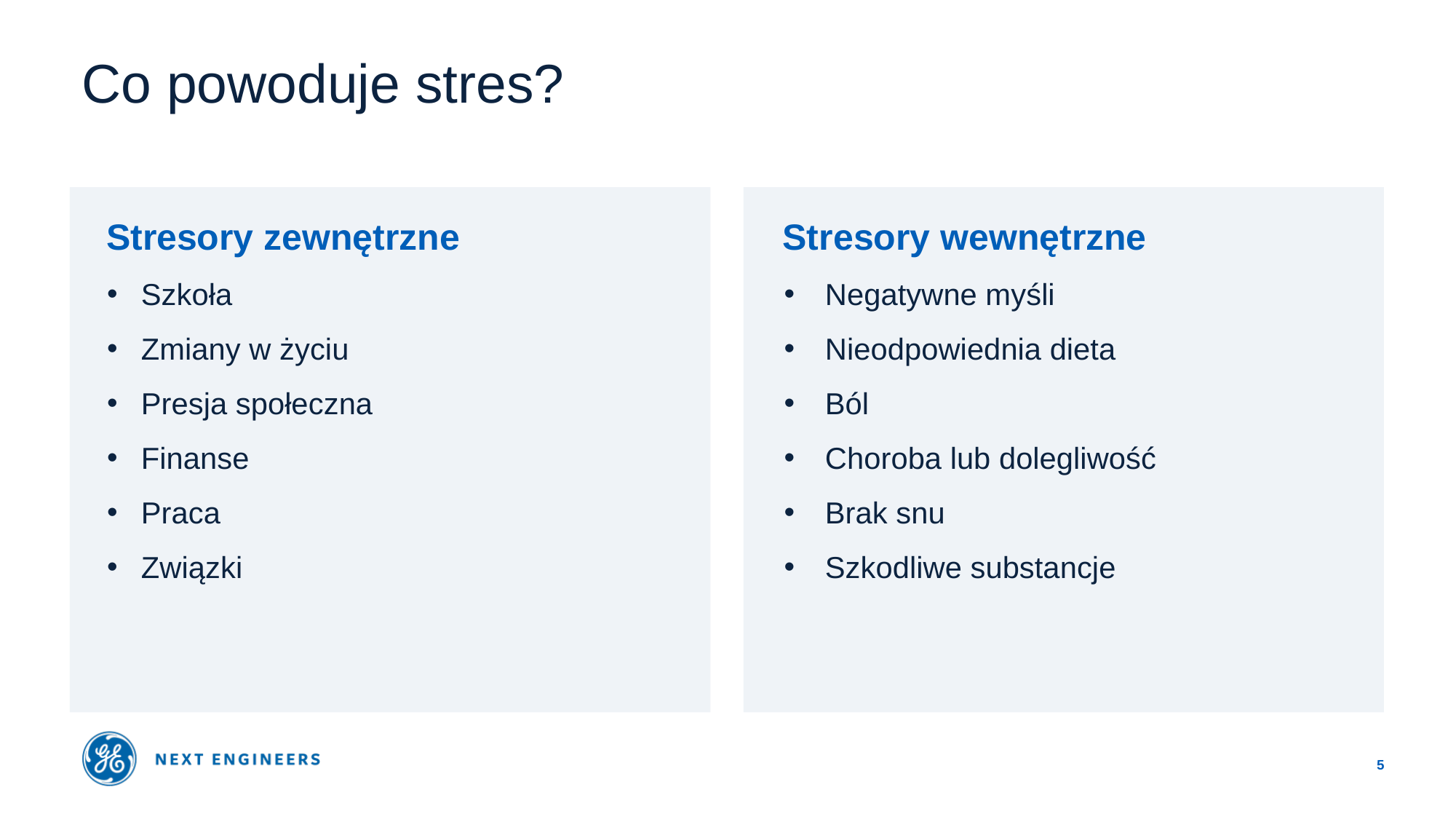

# Co powoduje stres?
Stresory wewnętrzne
Stresory zewnętrzne
Szkoła
Zmiany w życiu
Presja społeczna
Finanse
Praca
Związki
Negatywne myśli
Nieodpowiednia dieta
Ból
Choroba lub dolegliwość
Brak snu
Szkodliwe substancje
5